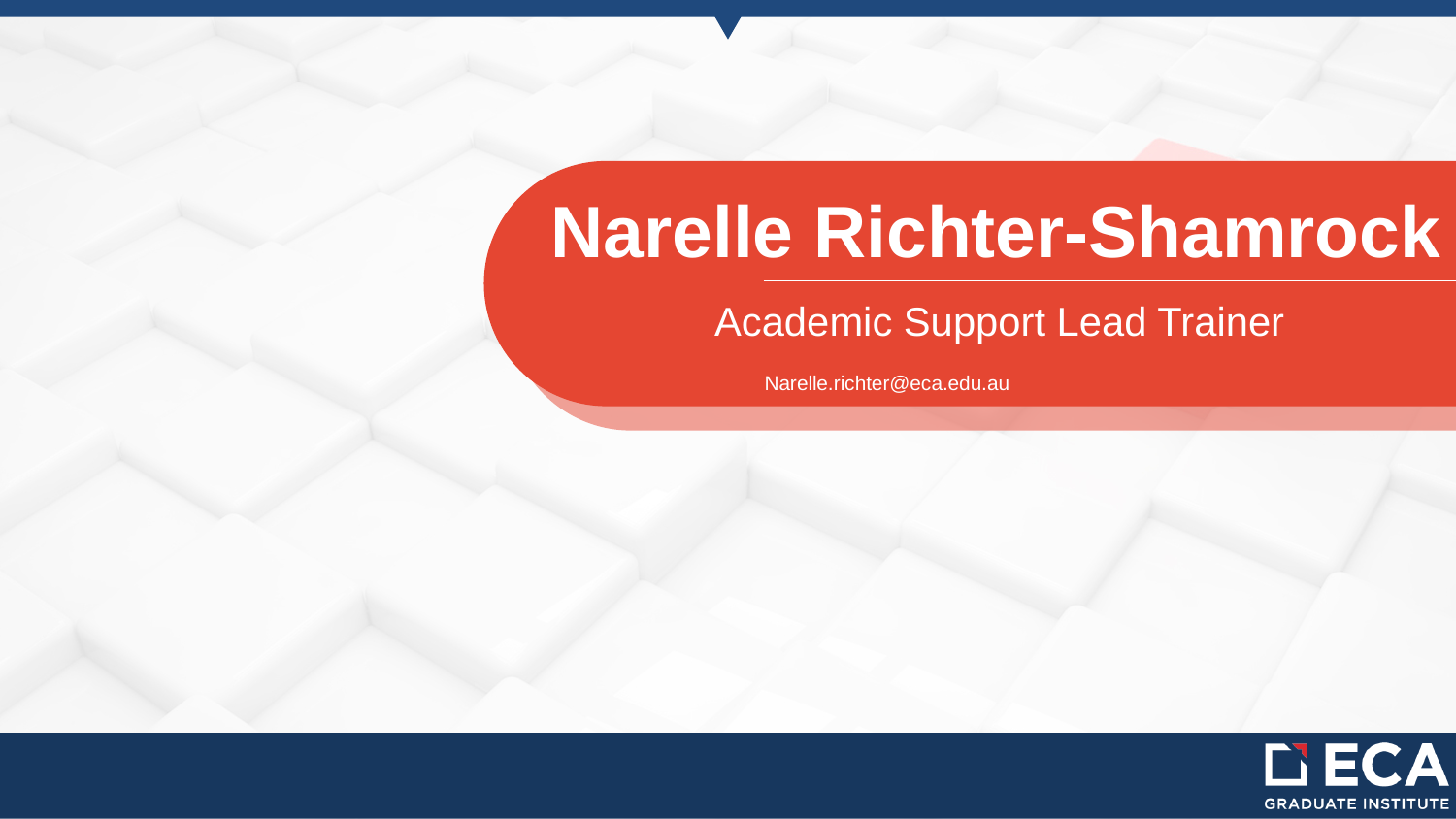

Narelle Richter-Shamrock
Academic Support Lead Trainer
Narelle.richter@eca.edu.au